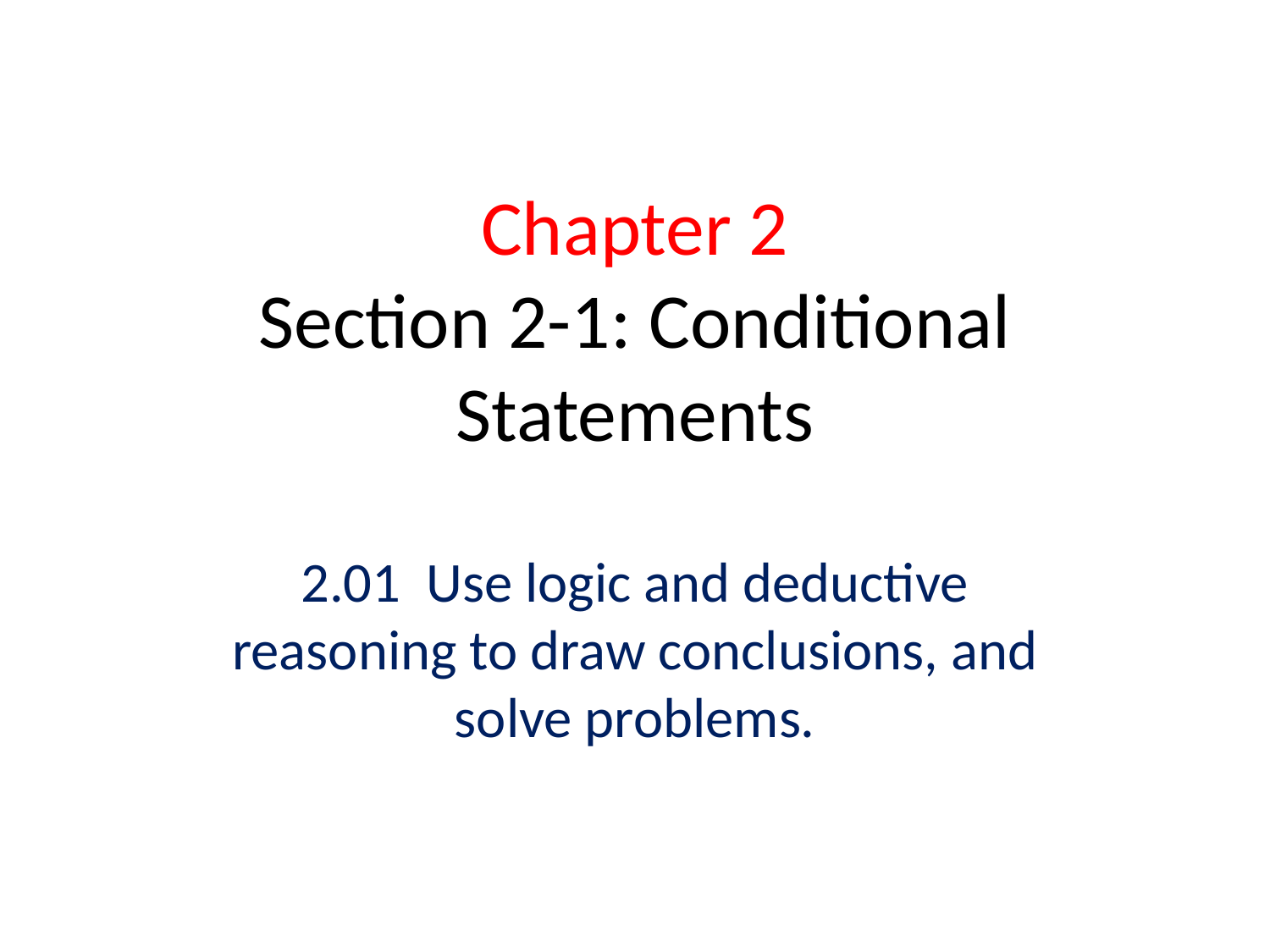

# Chapter 2 Section 2-1: Conditional Statements
2.01  Use logic and deductive reasoning to draw conclusions, and solve problems.